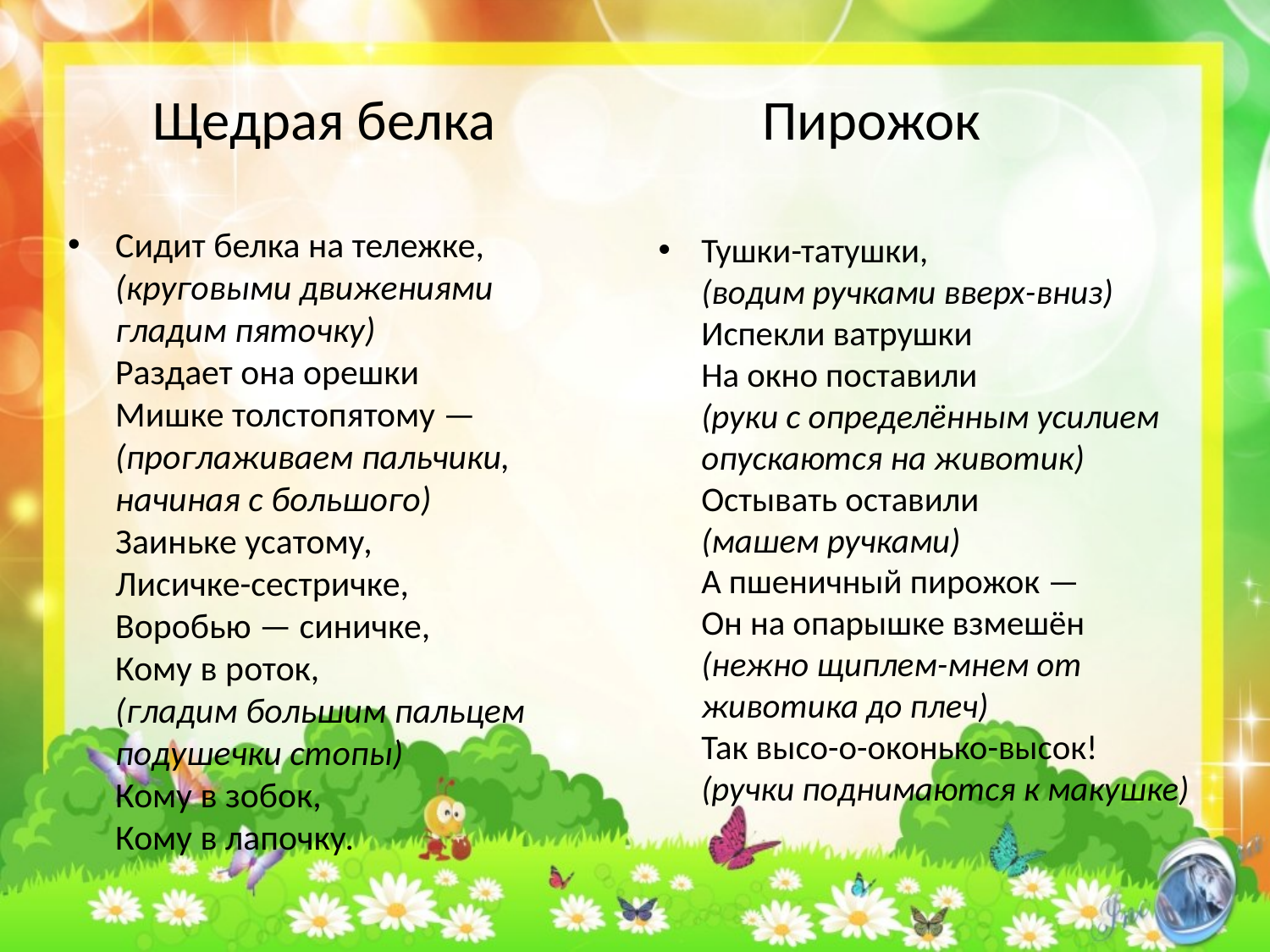

# Щедрая белка                     Пирожок
Сидит белка на тележке,
(круговыми движениями гладим пяточку)
Раздает она орешки
Мишке толстопятому — 
(проглаживаем пальчики, начиная с большого)
Заиньке усатому,
Лисичке-сестричке,
Воробью — синичке,
Кому в роток,
(гладим большим пальцем подушечки стопы)
Кому в зобок, 
Кому в лапочку.
Тушки-татушки,
(водим ручками вверх-вниз)
Испекли ватрушки
На окно поставили
(руки с определённым усилием опускаются на животик)
Остывать оставили
(машем ручками)
А пшеничный пирожок — 
Он на опарышке взмешён
(нежно щиплем-мнем от животика до плеч)
Так высо-о-оконько-высок!
(ручки поднимаются к макушке)